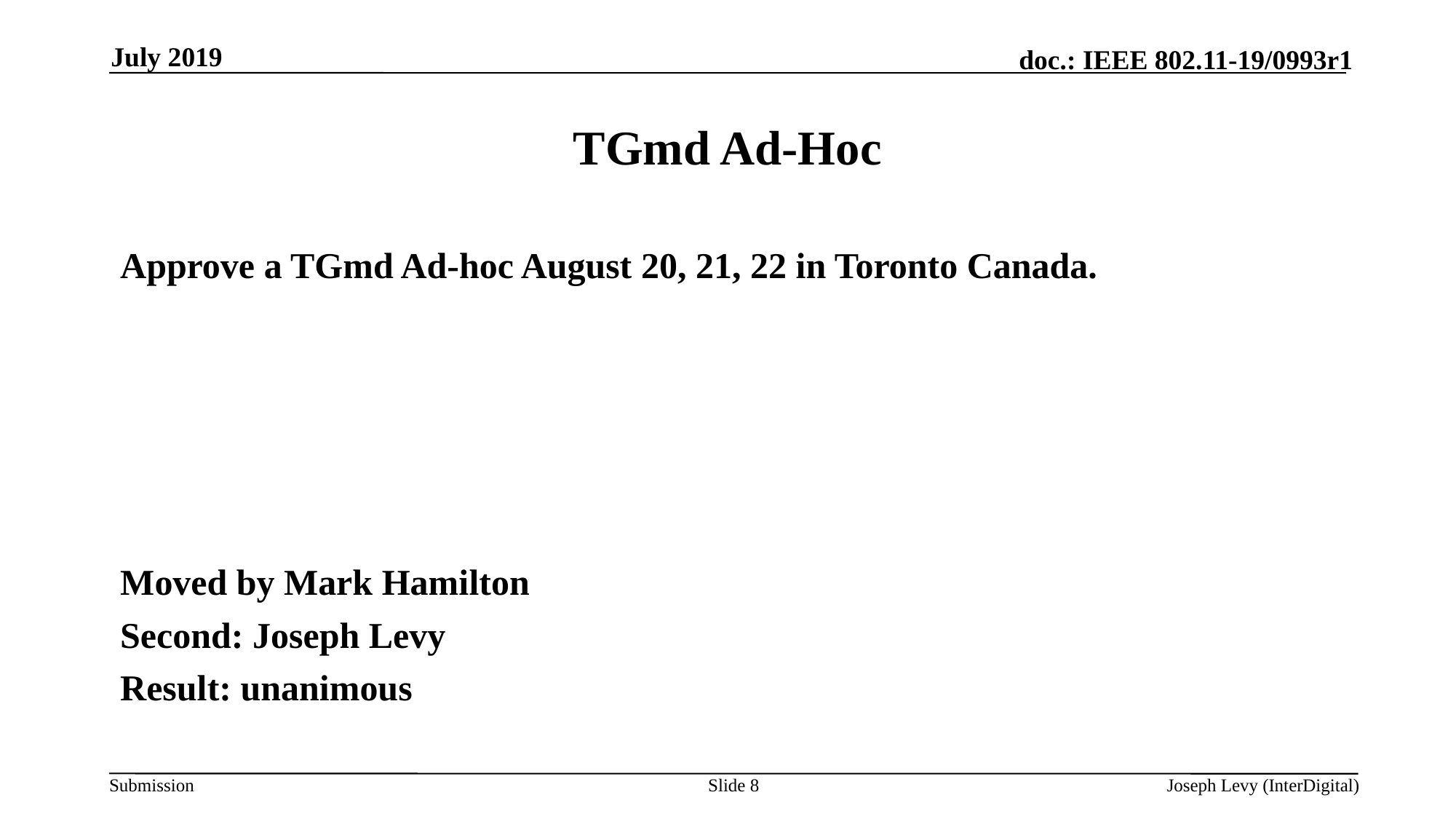

July 2019
# TGmd Ad-Hoc
Approve a TGmd Ad-hoc August 20, 21, 22 in Toronto Canada.

Moved by Mark Hamilton
Second: Joseph Levy
Result: unanimous

Slide 8
Joseph Levy (InterDigital)